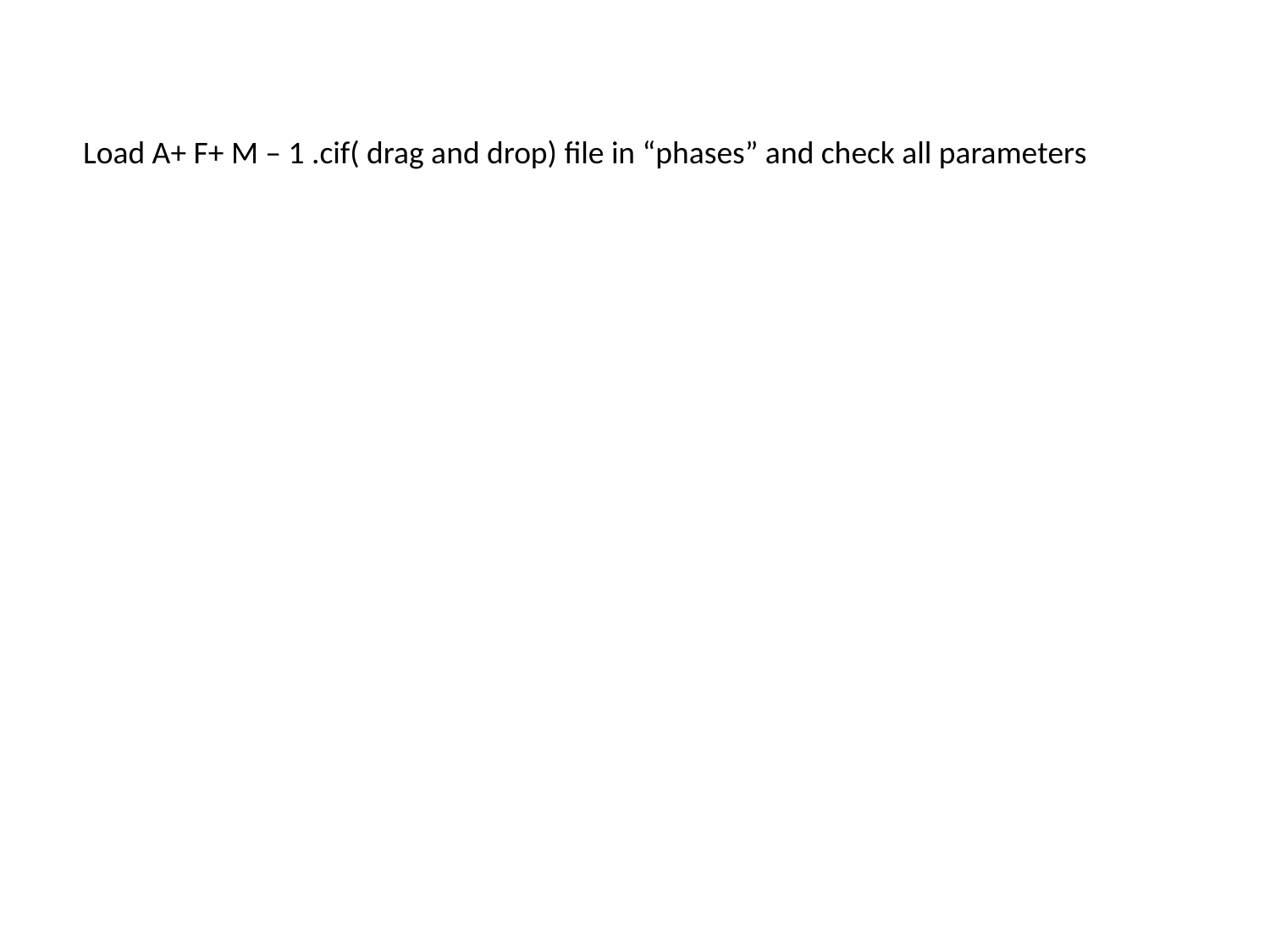

Load A+ F+ M – 1 .cif( drag and drop) file in “phases” and check all parameters